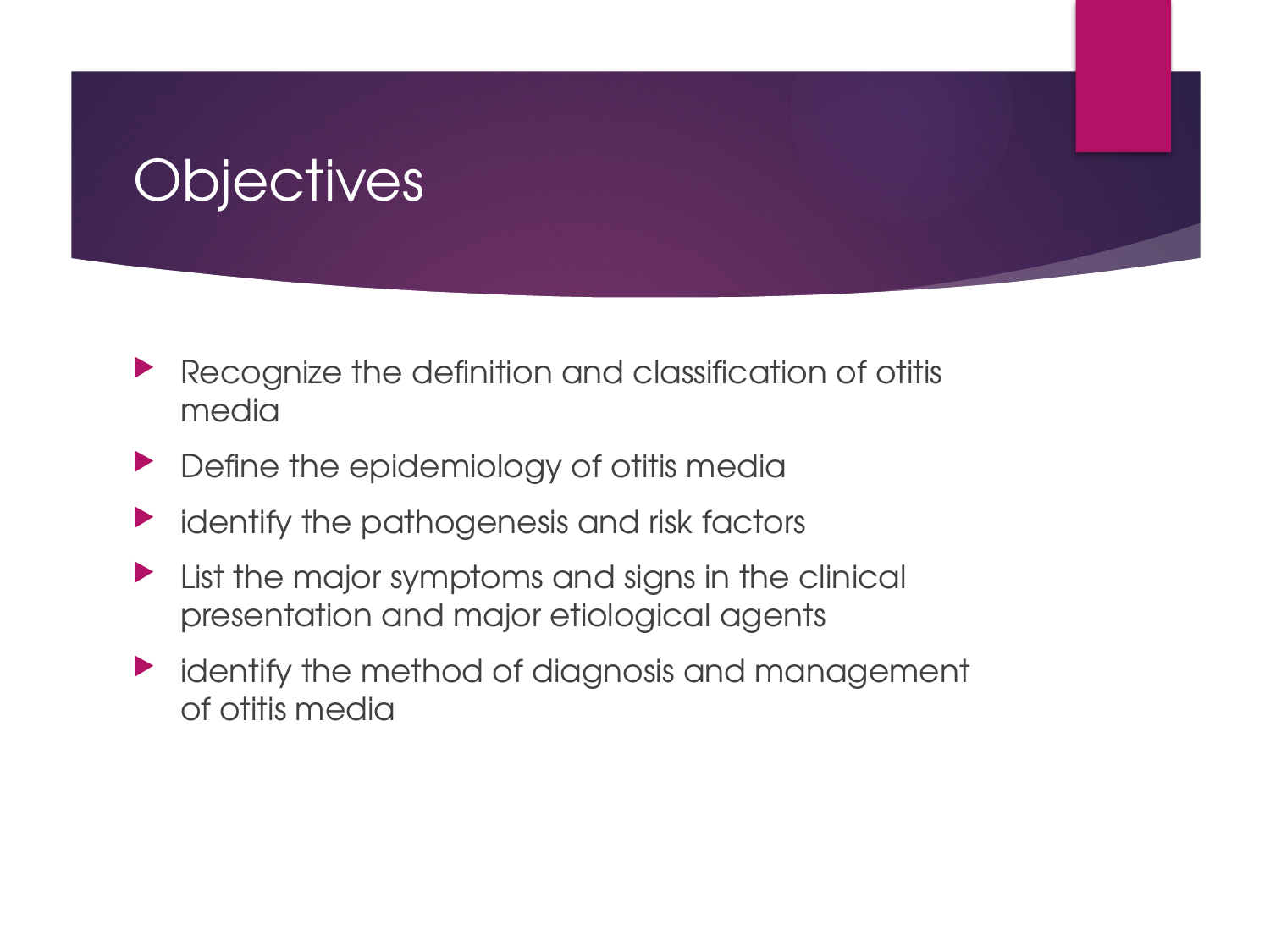

# Objectives
Recognize the definition and classification of otitis media
Define the epidemiology of otitis media
identify the pathogenesis and risk factors
List the major symptoms and signs in the clinical presentation and major etiological agents
identify the method of diagnosis and management of otitis media